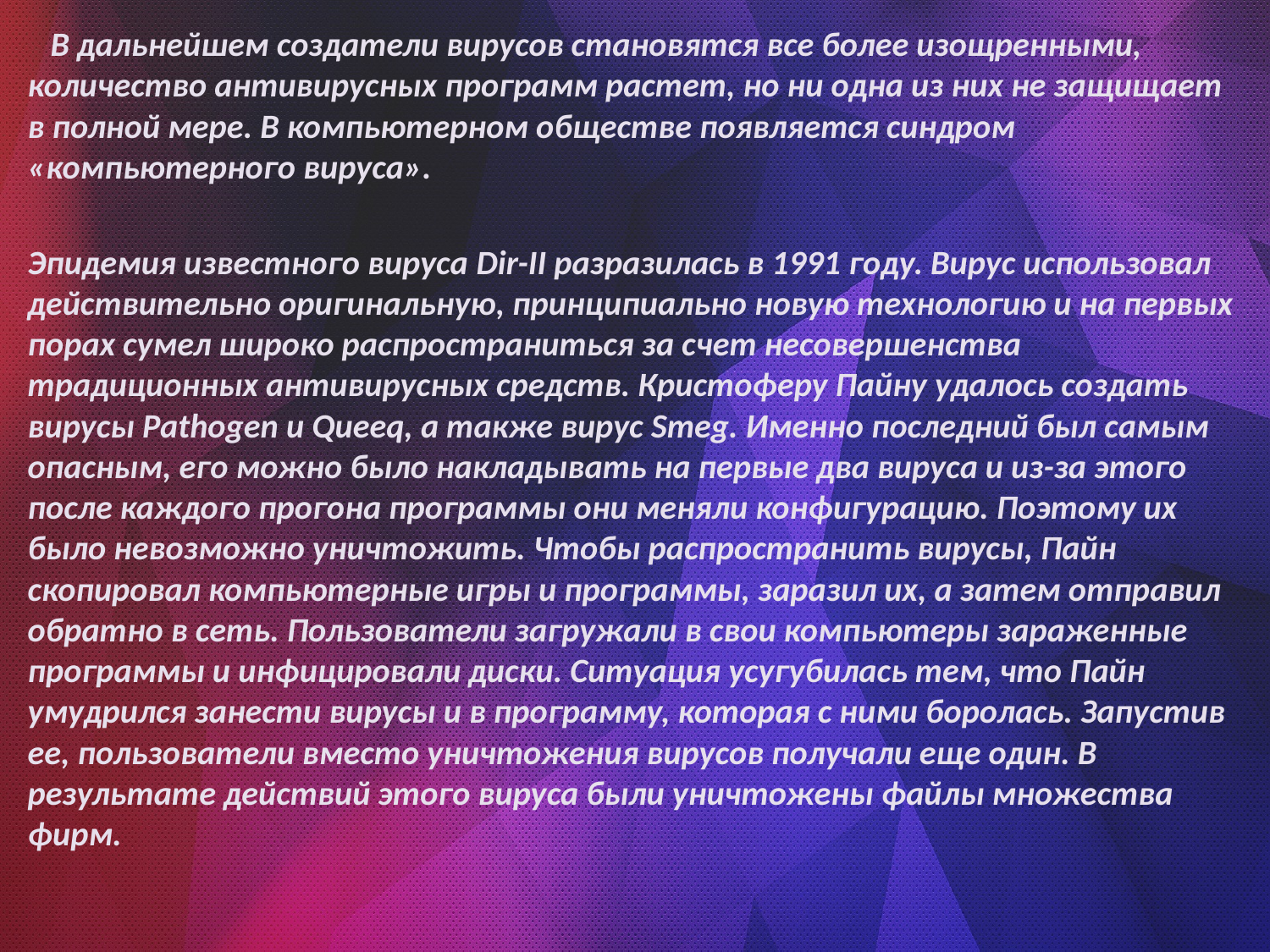

В дальнейшем создатели вирусов становятся все более изощренными, количество антивирусных программ растет, но ни одна из них не защищает в полной мере. В компьютерном обществе появляется синдром «компьютерного вируса».

Эпидемия известного вируса Dir-II разразилась в 1991 году. Вирус использовал действительно оригинальную, принципиально новую технологию и на первых порах сумел широко распространиться за счет несовершенства традиционных антивирусных средств. Кристоферу Пайну удалось создать вирусы Pathogen и Queeq, а также вирус Smeg. Именно последний был самым опасным, его можно было накладывать на первые два вируса и из-за этого после каждого прогона программы они меняли конфигурацию. Поэтому их было невозможно уничтожить. Чтобы распространить вирусы, Пайн скопировал компьютерные игры и программы, заразил их, а затем отправил обратно в сеть. Пользователи загружали в свои компьютеры зараженные программы и инфицировали диски. Ситуация усугубилась тем, что Пайн умудрился занести вирусы и в программу, которая с ними боролась. Запустив ее, пользователи вместо уничтожения вирусов получали еще один. В результате действий этого вируса были уничтожены файлы множества фирм.